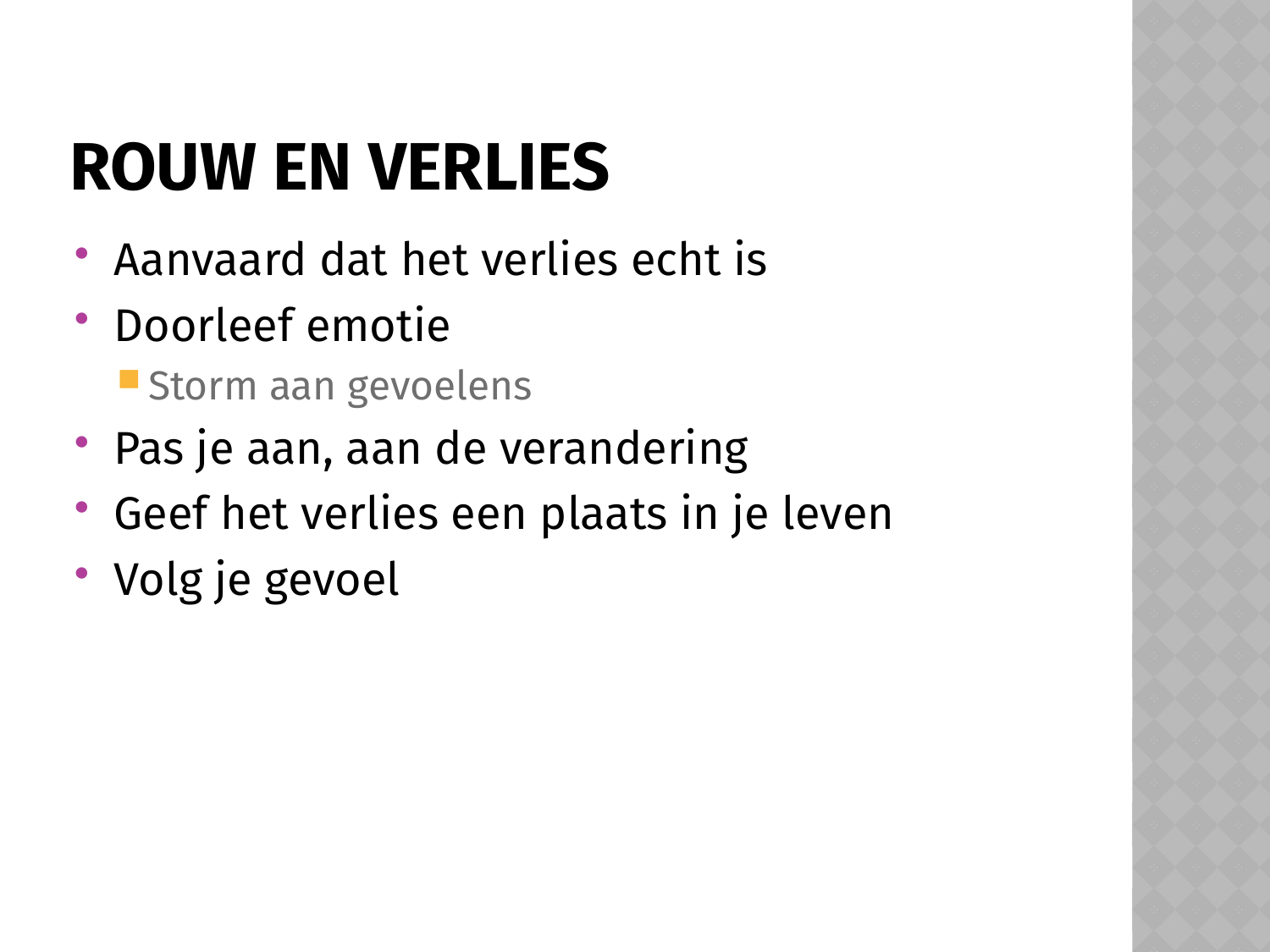

# rouw en verlies
Aanvaard dat het verlies echt is
Doorleef emotie
Storm aan gevoelens
Pas je aan, aan de verandering
Geef het verlies een plaats in je leven
Volg je gevoel